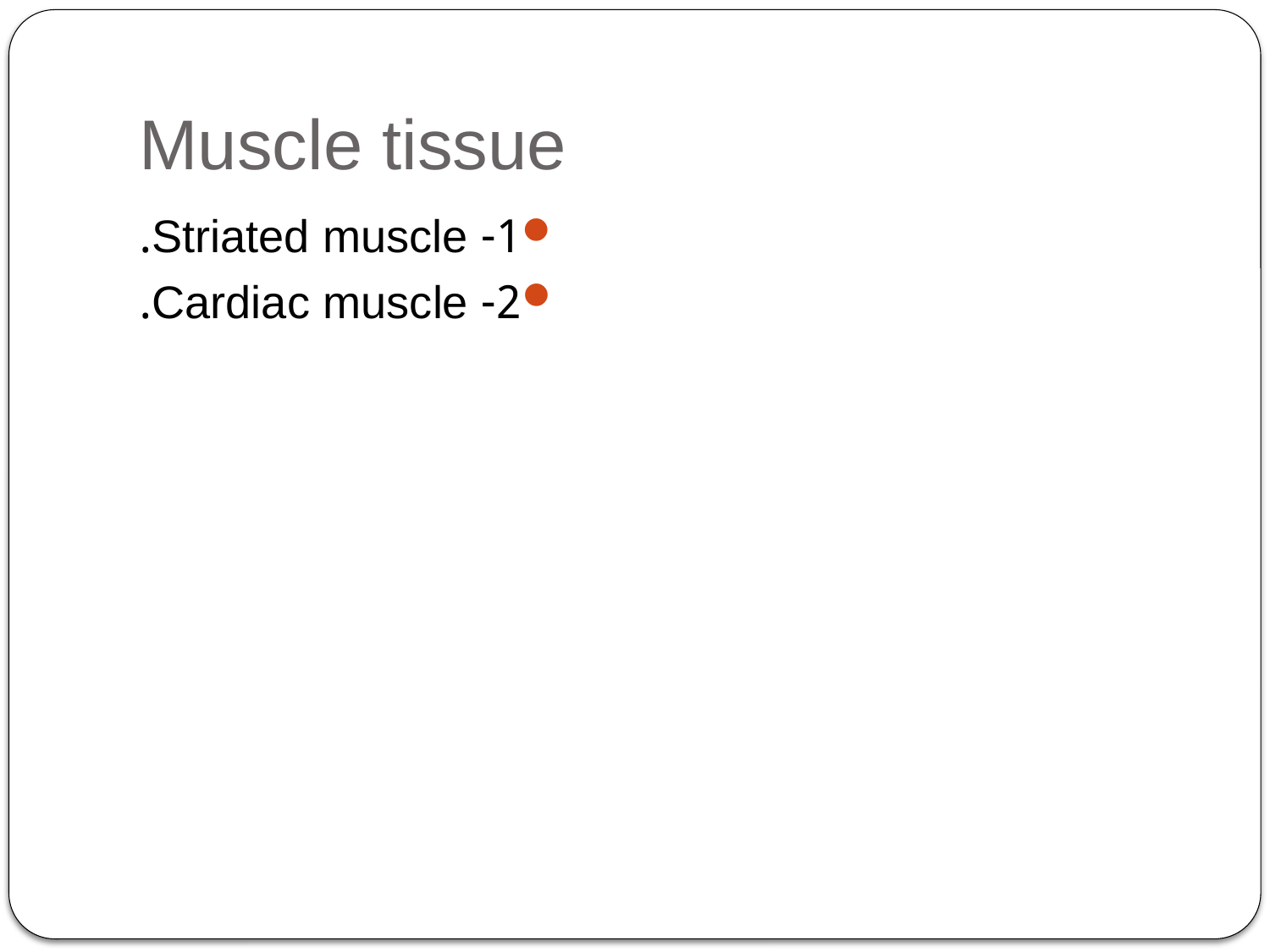

# Muscle tissue
1- Striated muscle.
2- Cardiac muscle.